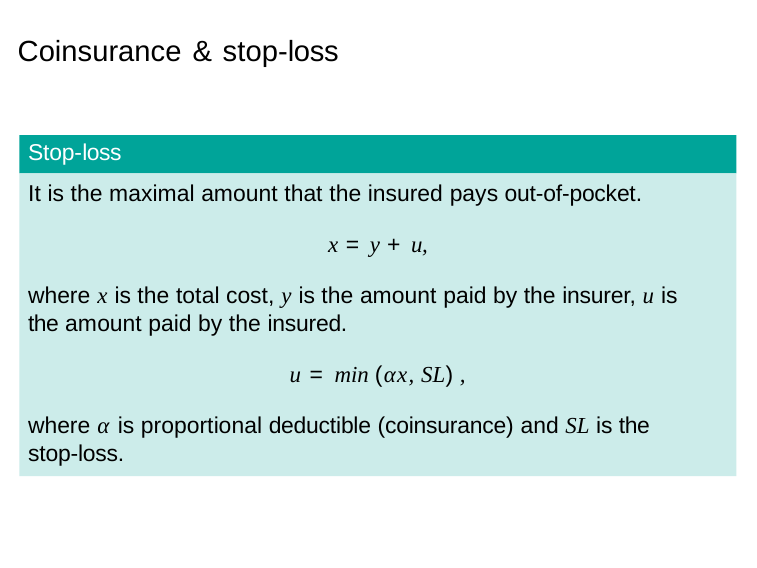

# Coinsurance & stop-loss
Stop-loss
It is the maximal amount that the insured pays out-of-pocket.
x = y + u,
where x is the total cost, y is the amount paid by the insurer, u is the amount paid by the insured.
u = min (αx, SL) ,
where α is proportional deductible (coinsurance) and SL is the stop-loss.

Jirˇí Valecký (VSB-TUO)
5 / 25